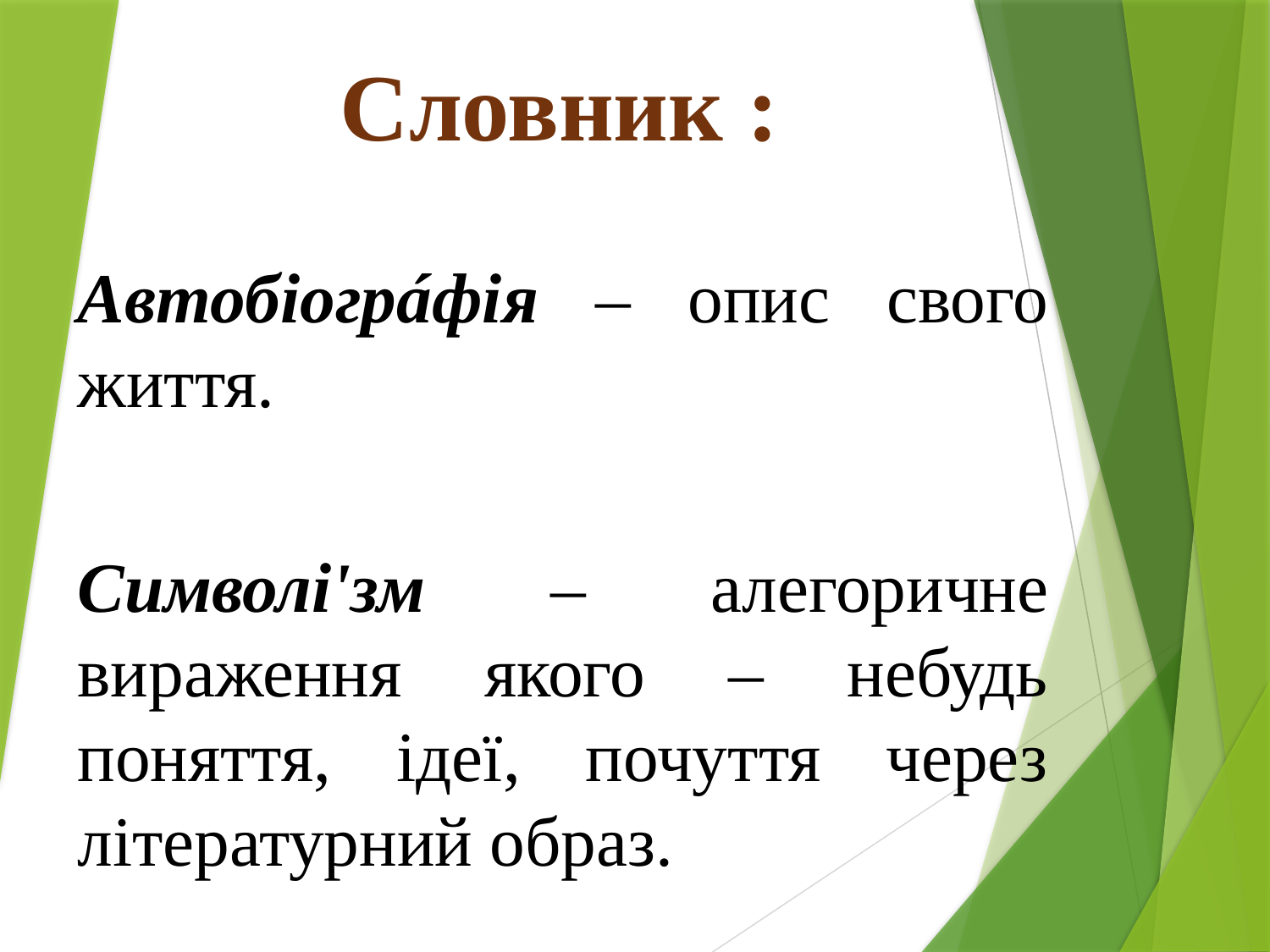

# Словник :
Автобіогрáфія – опис свого життя.

Символі'зм – алегоричне вираження якого – небудь поняття, ідеї, почуття через літературний образ.